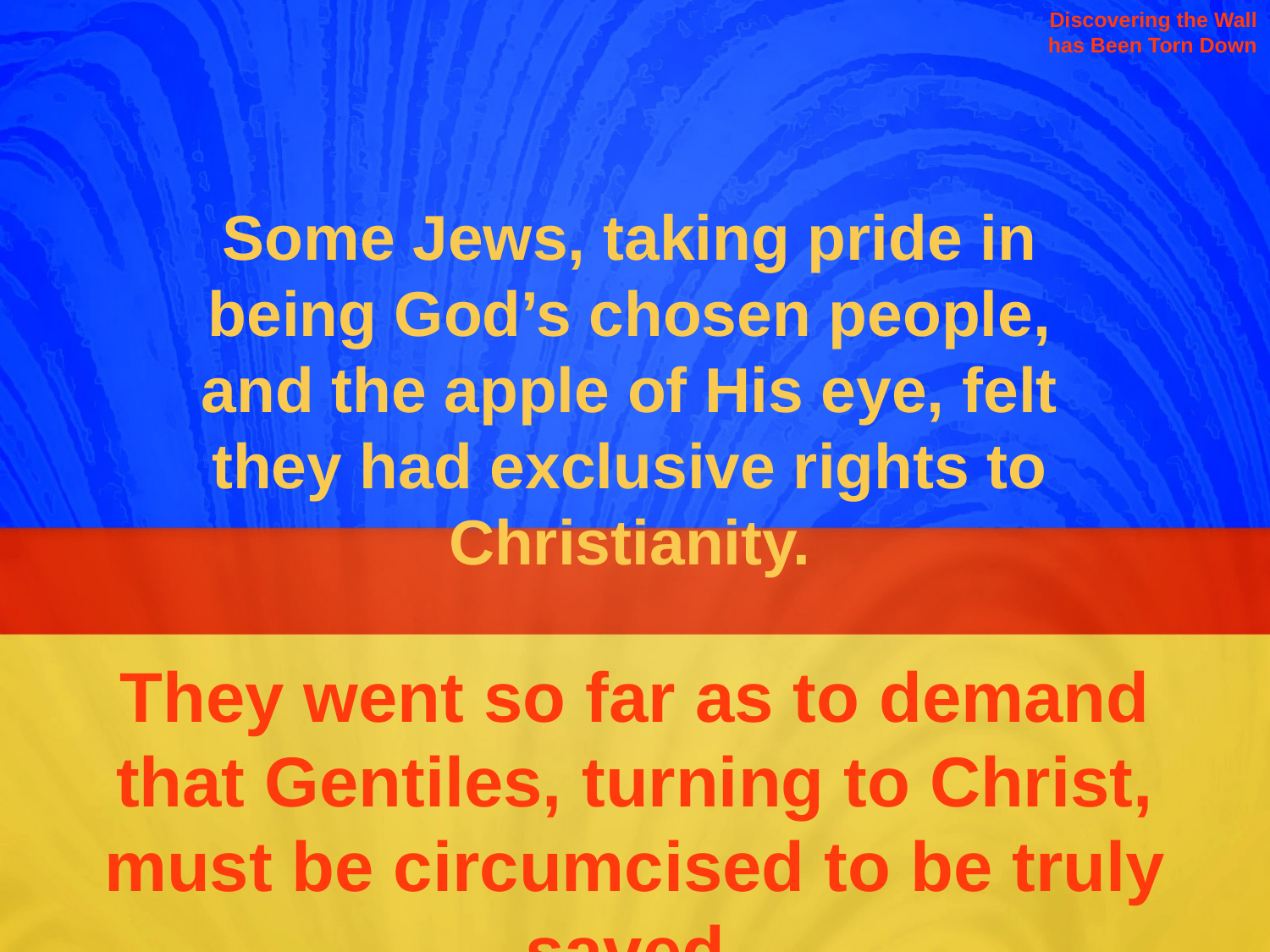

Discovering the Wall has Been Torn Down
Some Jews, taking pride in being God’s chosen people, and the apple of His eye, felt they had exclusive rights to Christianity.
They went so far as to demand that Gentiles, turning to Christ, must be circumcised to be truly saved.